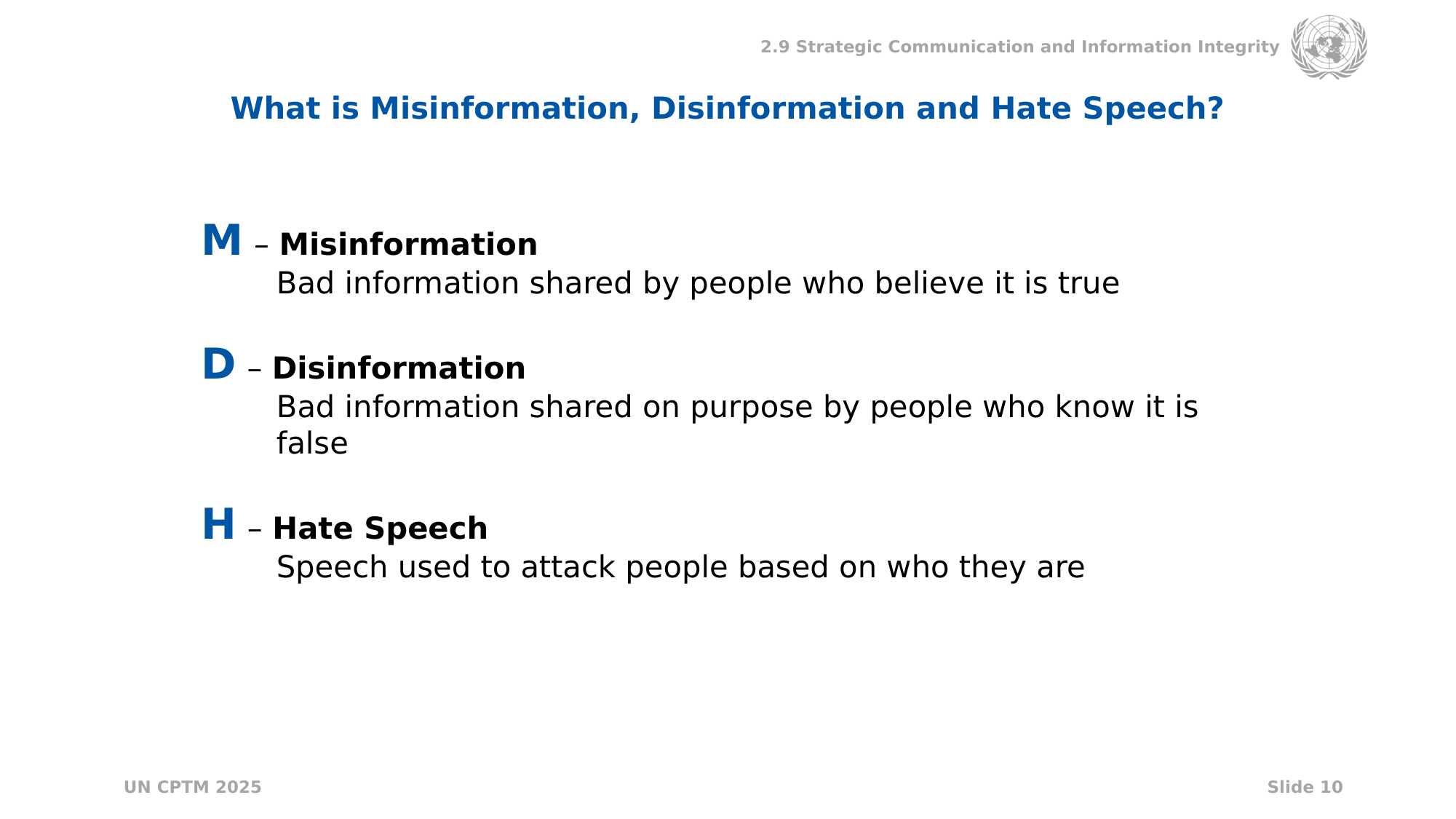

What is Misinformation, Disinformation and Hate Speech?
M – Misinformation
Bad information shared by people who believe it is true

D – Disinformation
Bad information shared on purpose by people who know it is false

H – Hate Speech
Speech used to attack people based on who they are